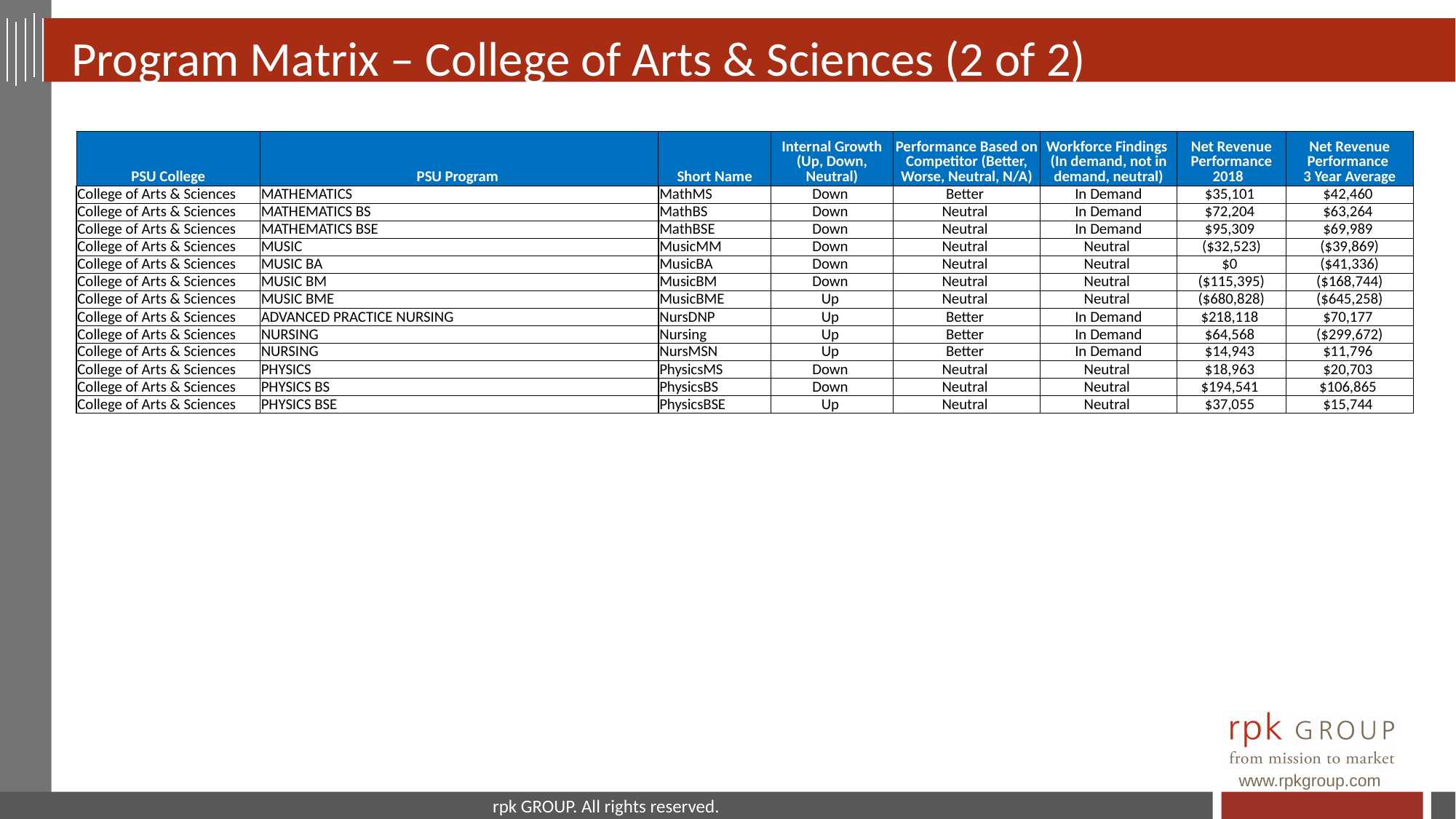

# Program Matrix – College of Arts & Sciences (2 of 2)
| PSU College | PSU Program | Short Name | Internal Growth (Up, Down, Neutral) | Performance Based on Competitor (Better, Worse, Neutral, N/A) | Workforce Findings (In demand, not in demand, neutral) | Net Revenue Performance 2018 | Net Revenue Performance 3 Year Average |
| --- | --- | --- | --- | --- | --- | --- | --- |
| College of Arts & Sciences | MATHEMATICS | MathMS | Down | Better | In Demand | $35,101 | $42,460 |
| College of Arts & Sciences | MATHEMATICS BS | MathBS | Down | Neutral | In Demand | $72,204 | $63,264 |
| College of Arts & Sciences | MATHEMATICS BSE | MathBSE | Down | Neutral | In Demand | $95,309 | $69,989 |
| College of Arts & Sciences | MUSIC | MusicMM | Down | Neutral | Neutral | ($32,523) | ($39,869) |
| College of Arts & Sciences | MUSIC BA | MusicBA | Down | Neutral | Neutral | $0 | ($41,336) |
| College of Arts & Sciences | MUSIC BM | MusicBM | Down | Neutral | Neutral | ($115,395) | ($168,744) |
| College of Arts & Sciences | MUSIC BME | MusicBME | Up | Neutral | Neutral | ($680,828) | ($645,258) |
| College of Arts & Sciences | ADVANCED PRACTICE NURSING | NursDNP | Up | Better | In Demand | $218,118 | $70,177 |
| College of Arts & Sciences | NURSING | Nursing | Up | Better | In Demand | $64,568 | ($299,672) |
| College of Arts & Sciences | NURSING | NursMSN | Up | Better | In Demand | $14,943 | $11,796 |
| College of Arts & Sciences | PHYSICS | PhysicsMS | Down | Neutral | Neutral | $18,963 | $20,703 |
| College of Arts & Sciences | PHYSICS BS | PhysicsBS | Down | Neutral | Neutral | $194,541 | $106,865 |
| College of Arts & Sciences | PHYSICS BSE | PhysicsBSE | Up | Neutral | Neutral | $37,055 | $15,744 |